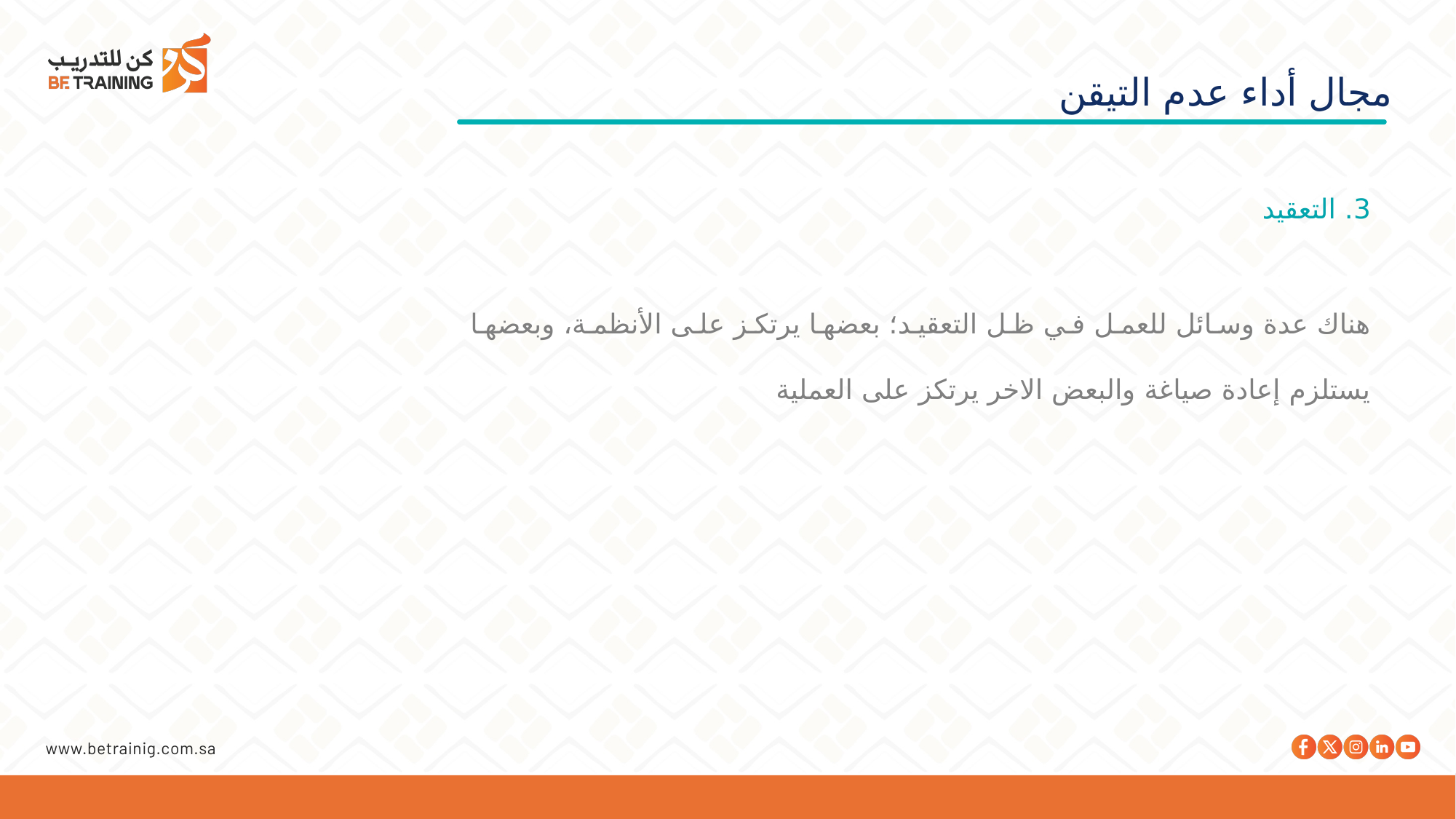

مجال أداء عدم التيقن
3. التعقيد

هناك عدة وسائل للعمل في ظل التعقيد؛ بعضها يرتكز على الأنظمة، وبعضها يستلزم إعادة صياغة والبعض الاخر يرتكز على العملية